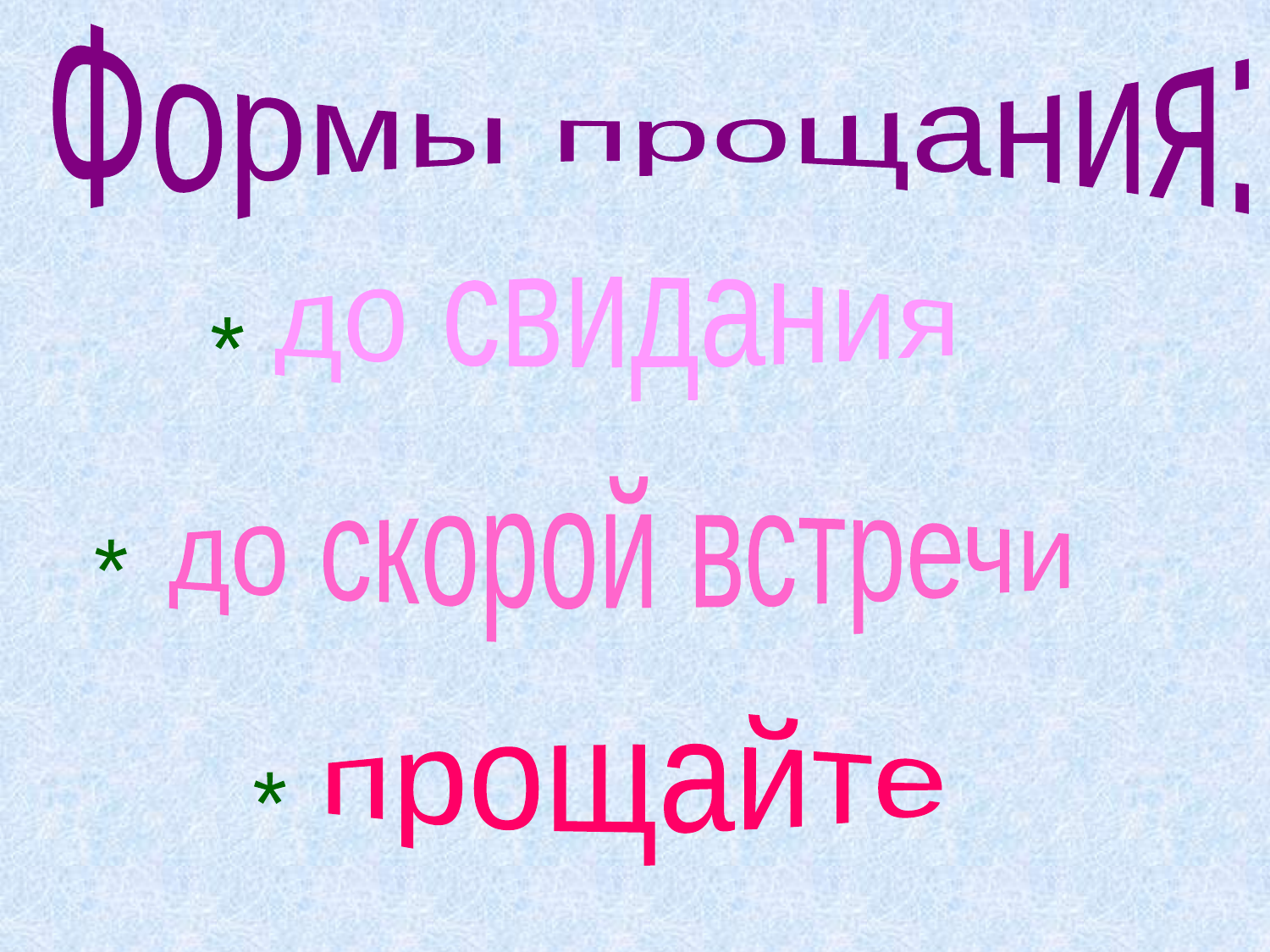

Формы прощания:
до свидания
*
*
до скорой встречи
*
прощайте
*